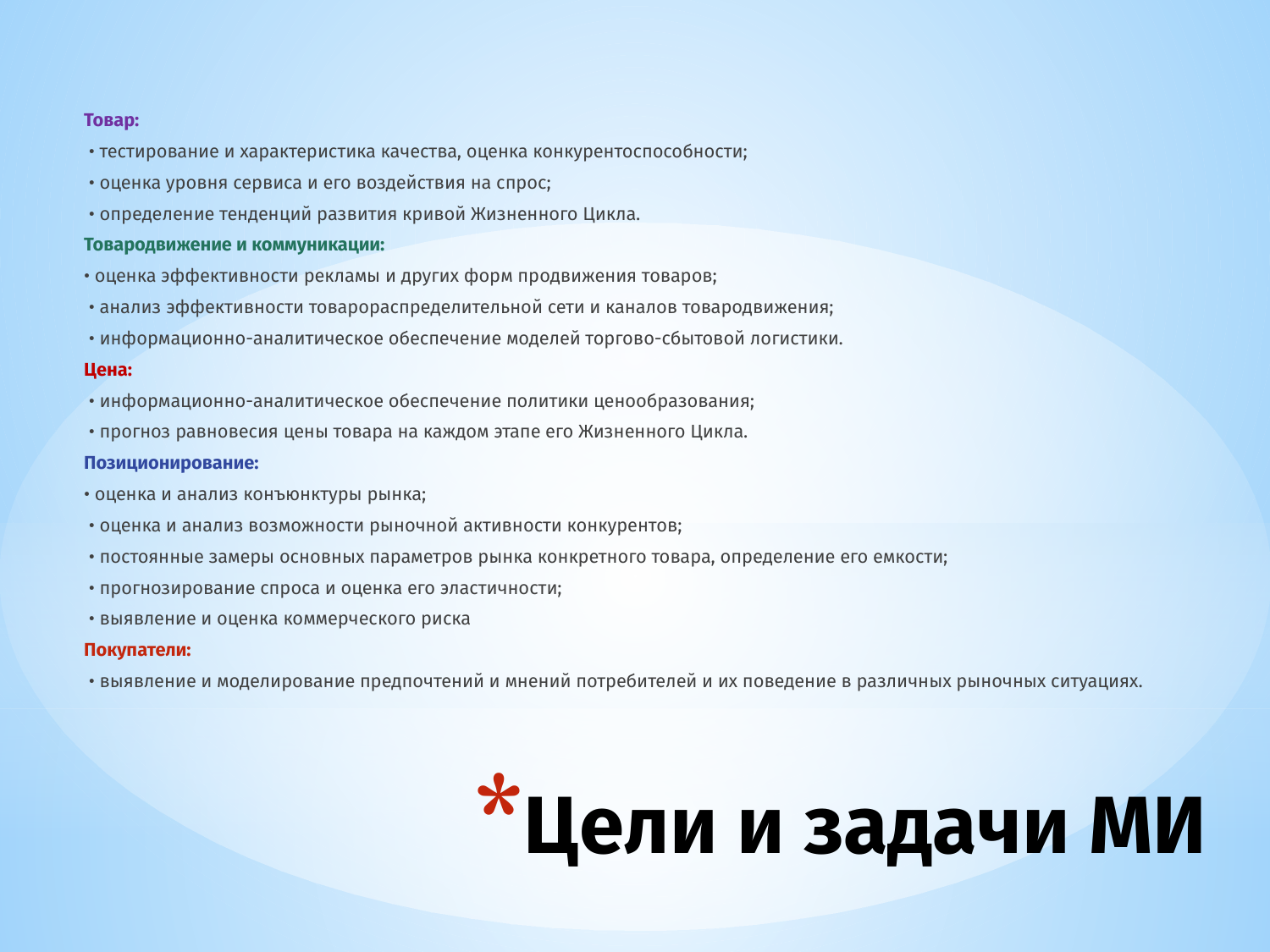

Товар:
 • тестирование и характеристика качества, оценка конкурентоспособности;
 • оценка уровня сервиса и его воздействия на спрос;
 • определение тенденций развития кривой Жизненного Цикла.
Товародвижение и коммуникации:
• оценка эффективности рекламы и других форм продвижения товаров;
 • анализ эффективности товарораспределительной сети и каналов товародвижения;
 • информационно-аналитическое обеспечение моделей торгово-сбытовой логистики.
Цена:
 • информационно-аналитическое обеспечение политики ценообразования;
 • прогноз равновесия цены товара на каждом этапе его Жизненного Цикла.
Позиционирование:
• оценка и анализ конъюнктуры рынка;
 • оценка и анализ возможности рыночной активности конкурентов;
 • постоянные замеры основных параметров рынка конкретного товара, определение его емкости;
 • прогнозирование спроса и оценка его эластичности;
 • выявление и оценка коммерческого риска
Покупатели:
 • выявление и моделирование предпочтений и мнений потребителей и их поведение в различных рыночных ситуациях.

# Цели и задачи МИ